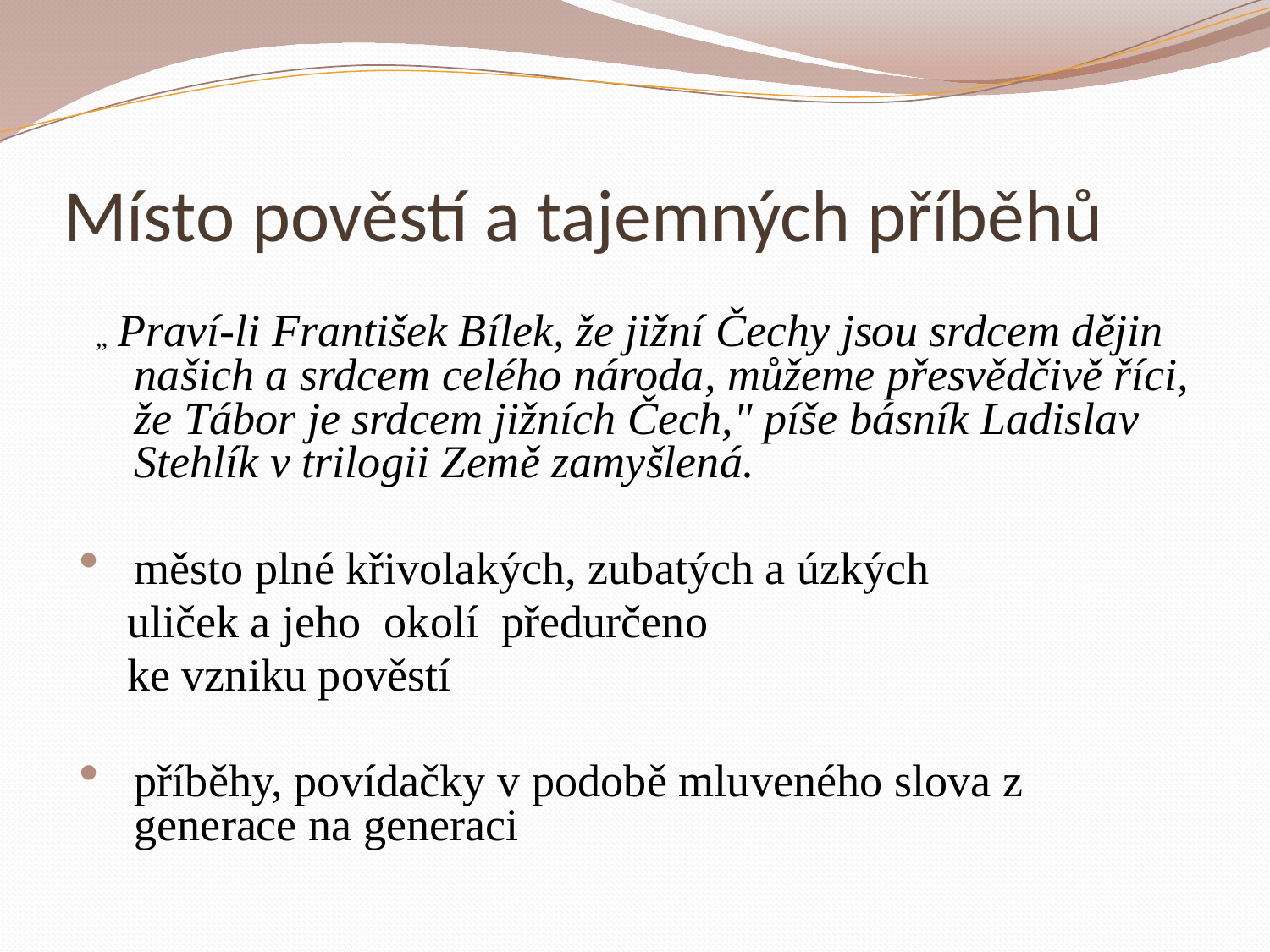

# Místo pověstí a tajemných příběhů

  „ Praví-li František Bílek, že jižní Čechy jsou srdcem dějin našich a srdcem celého národa, můžeme přesvědčivě říci, že Tábor je srdcem jižních Čech," píše básník Ladislav Stehlík v trilogii Země zamyšlená.

město plné křivolakých, zubatých a úzkých
    uliček a jeho  okolí  předurčeno
    ke vzniku pověstí

příběhy, povídačky v podobě mluveného slova z generace na generaci